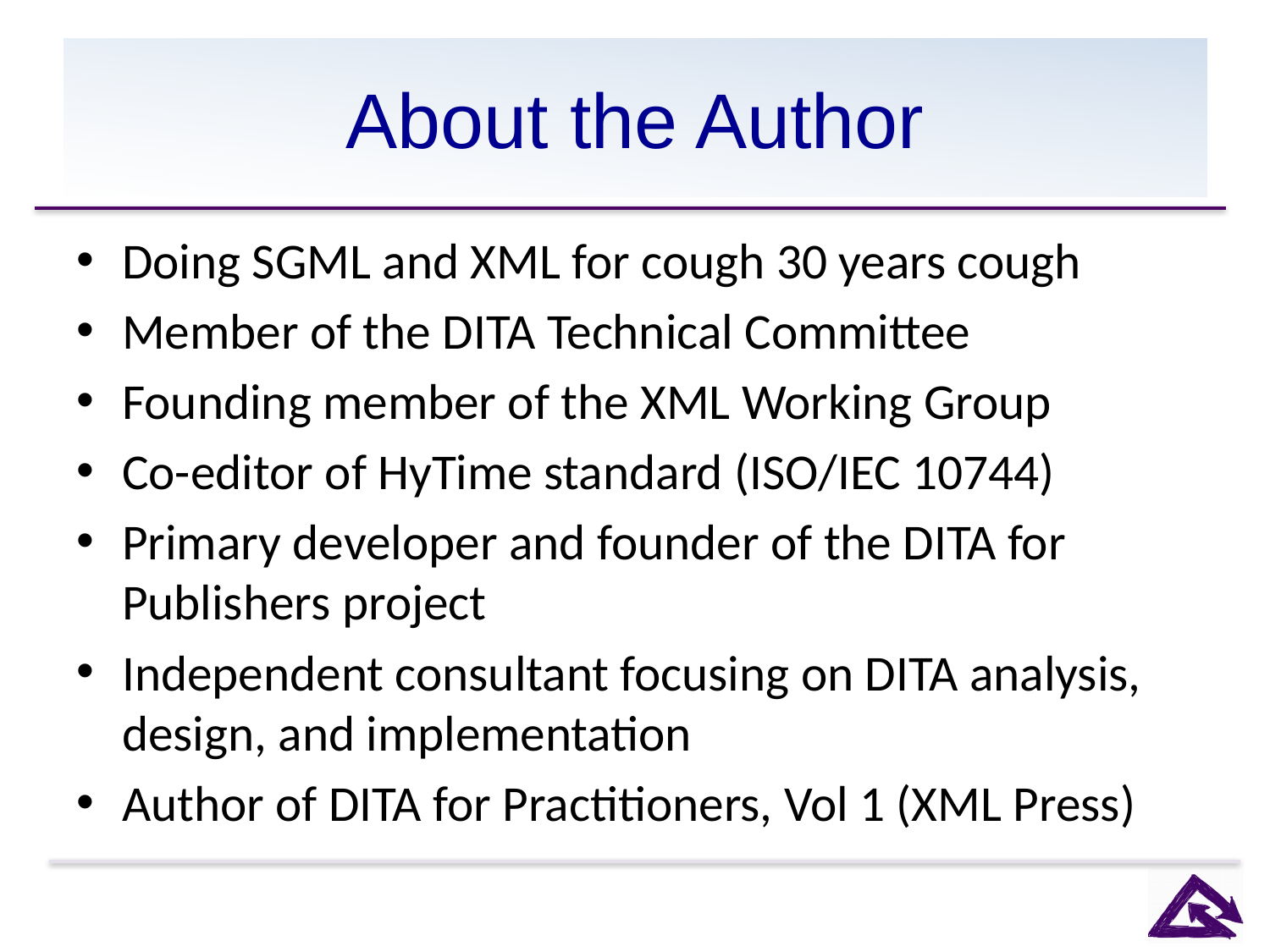

# About the Author
Doing SGML and XML for cough 30 years cough
Member of the DITA Technical Committee
Founding member of the XML Working Group
Co-editor of HyTime standard (ISO/IEC 10744)
Primary developer and founder of the DITA for Publishers project
Independent consultant focusing on DITA analysis, design, and implementation
Author of DITA for Practitioners, Vol 1 (XML Press)